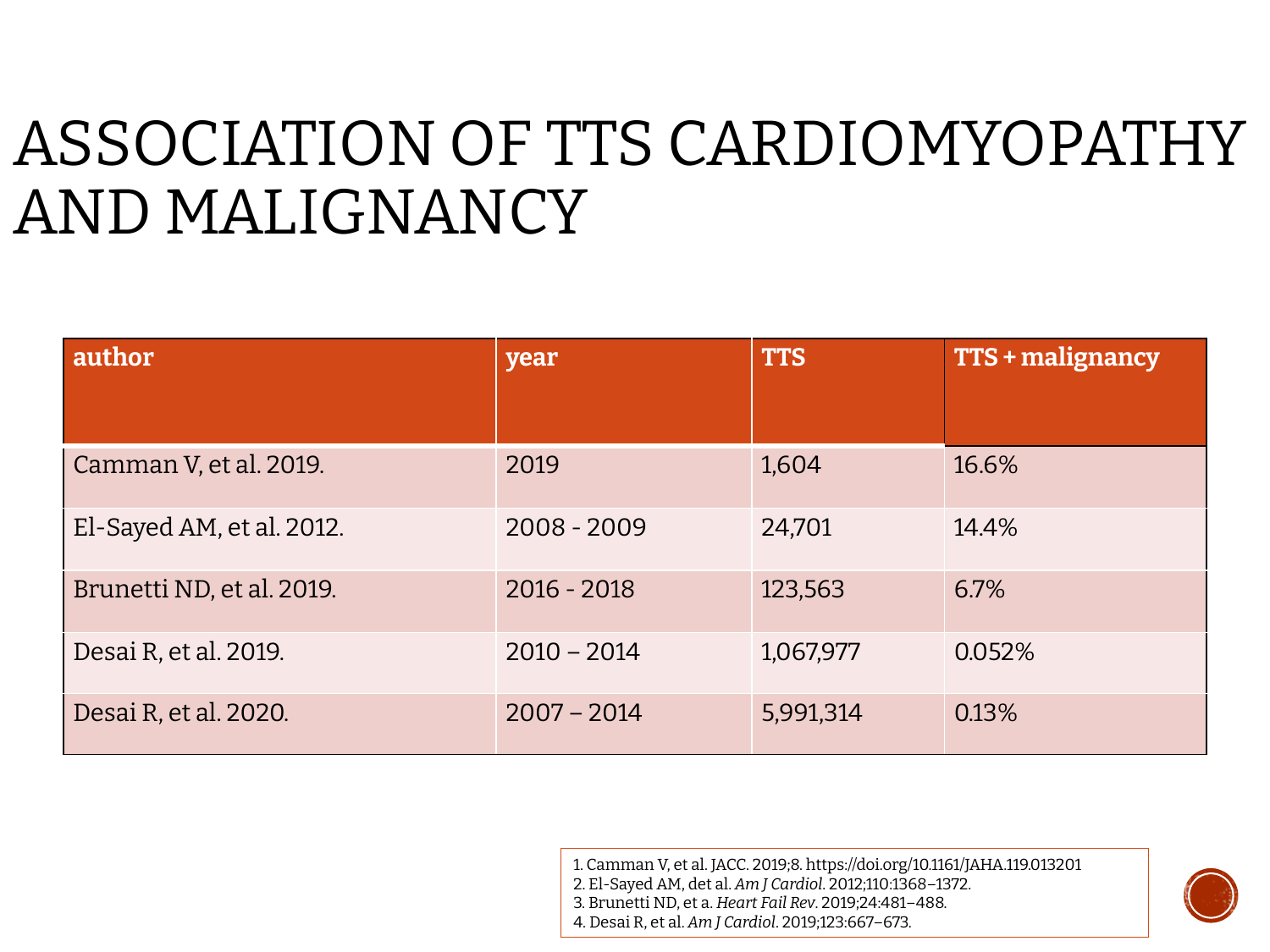

# association of TTS cardiomyopathy and malignancy
| author | year | TTS | TTS + malignancy |
| --- | --- | --- | --- |
| Camman V, et al. 2019. | 2019 | 1,604 | 16.6% |
| El‐Sayed AM, et al. 2012. | 2008 - 2009 | 24,701 | 14.4% |
| Brunetti ND, et al. 2019. | 2016 - 2018 | 123,563 | 6.7% |
| Desai R, et al. 2019. | 2010 – 2014 | 1,067,977 | 0.052% |
| Desai R, et al. 2020. | 2007 – 2014 | 5,991,314 | 0.13% |
1. Camman V, et al. JACC. 2019;8. https://doi.org/10.1161/JAHA.119.013201
2. El‐Sayed AM, det al. Am J Cardiol. 2012;110:1368–1372.
3. Brunetti ND, et a. Heart Fail Rev. 2019;24:481–488.
4. Desai R, et al. Am J Cardiol. 2019;123:667–673.